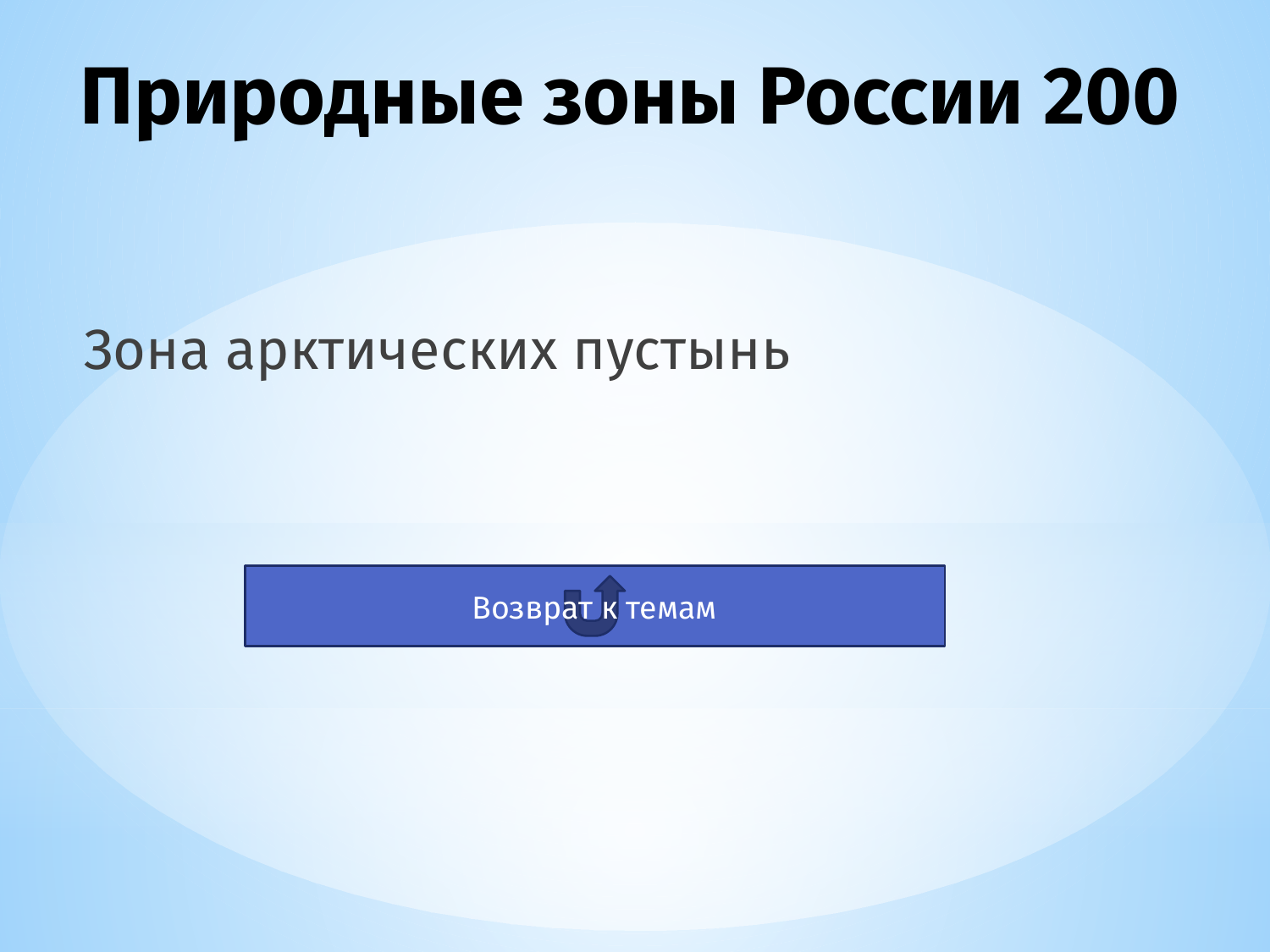

# Природные зоны России 200
Зона арктических пустынь
Возврат к темам